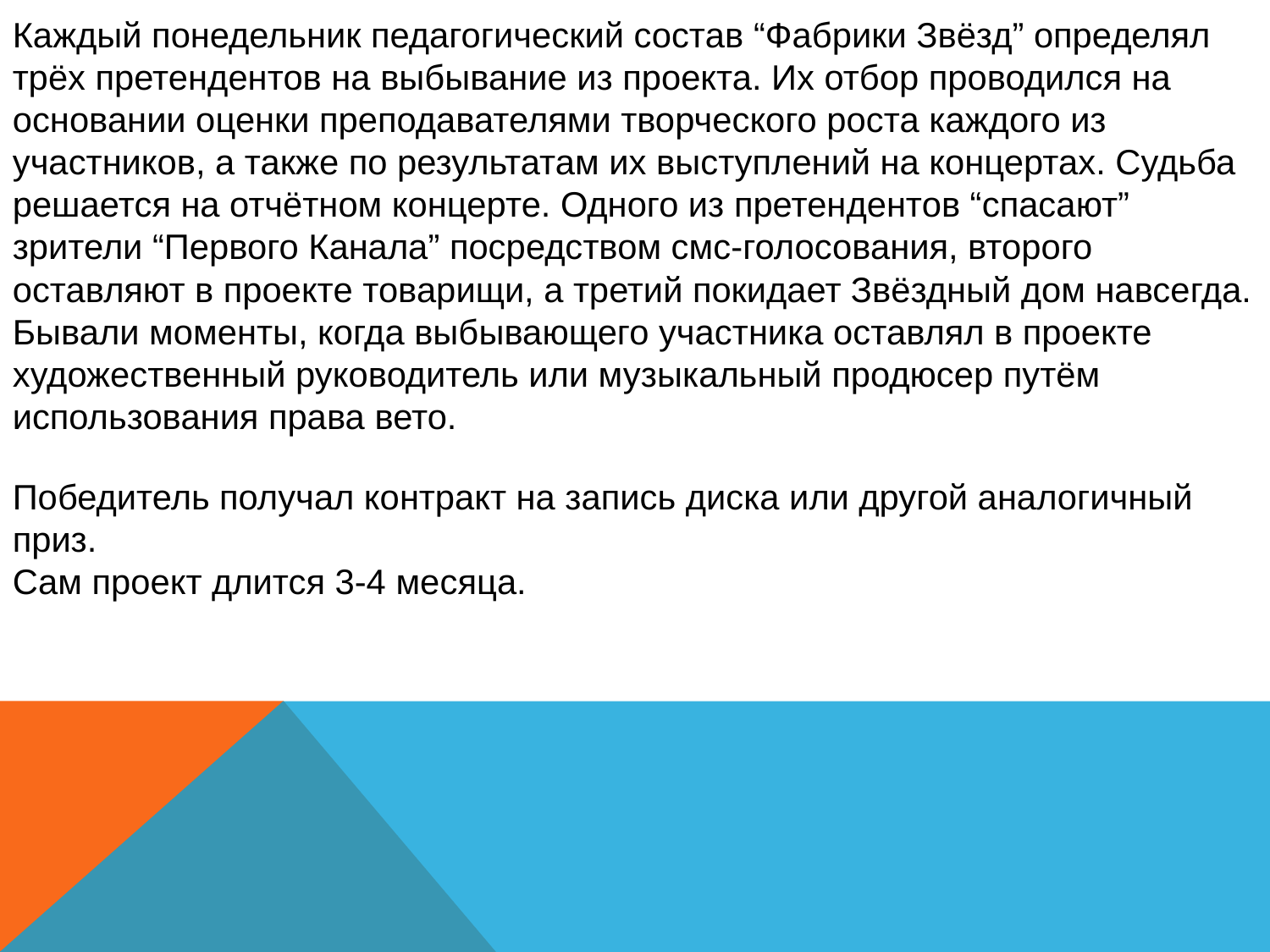

Каждый понедельник педагогический состав “Фабрики Звёзд” определял трёх претендентов на выбывание из проекта. Их отбор проводился на основании оценки преподавателями творческого роста каждого из участников, а также по результатам их выступлений на концертах. Судьба решается на отчётном концерте. Одного из претендентов “спасают” зрители “Первого Канала” посредством смс-голосования, второго оставляют в проекте товарищи, а третий покидает Звёздный дом навсегда. Бывали моменты, когда выбывающего участника оставлял в проекте художественный руководитель или музыкальный продюсер путём использования права вето.

Победитель получал контракт на запись диска или другой аналогичный приз.
Сам проект длится 3-4 месяца.